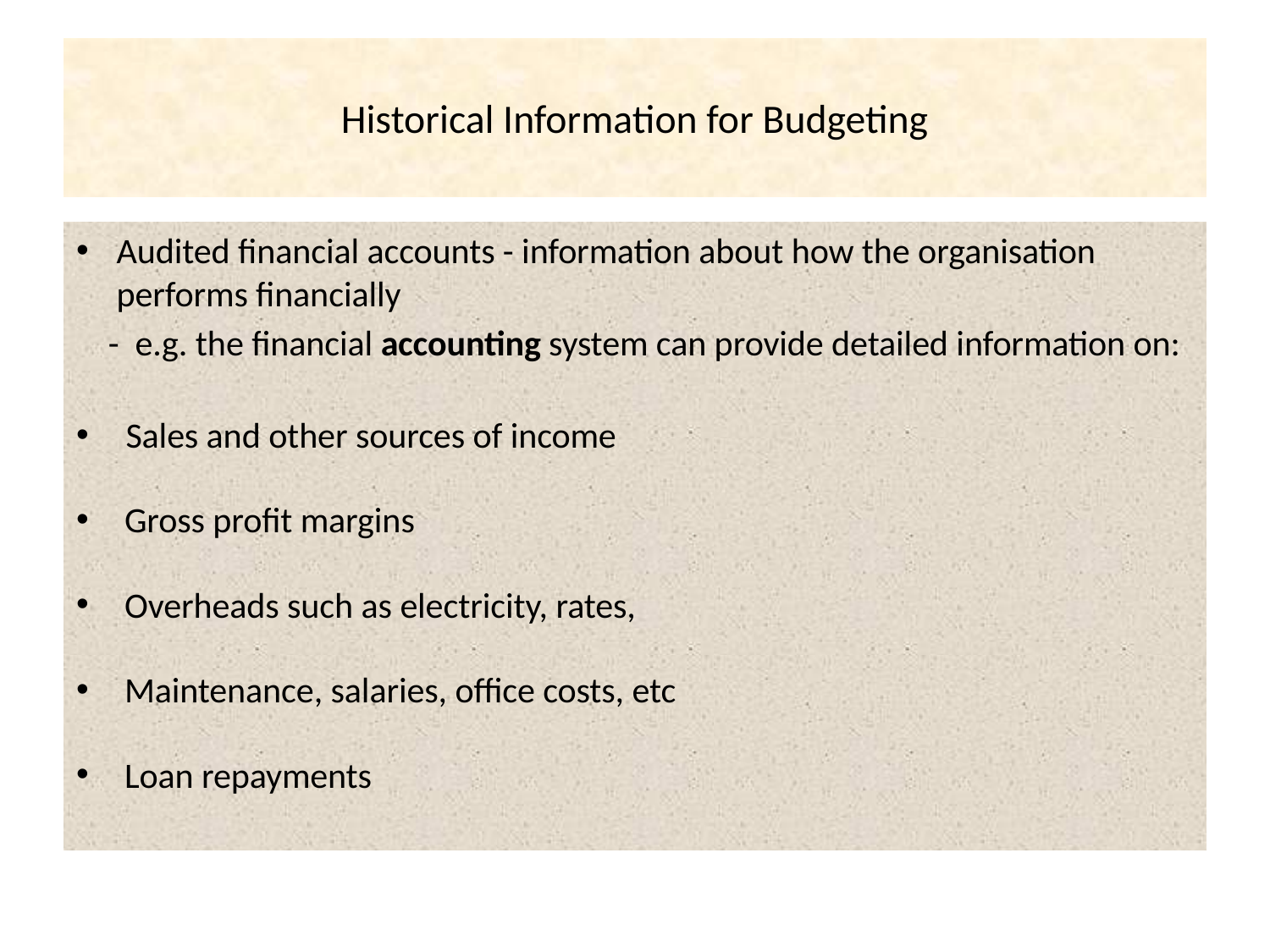

# Historical Information for Budgeting
Audited financial accounts - information about how the organisation performs financially
    -  e.g. the financial accounting system can provide detailed information on:

 Sales and other sources of income

 Gross profit margins

 Overheads such as electricity, rates,

 Maintenance, salaries, office costs, etc

 Loan repayments